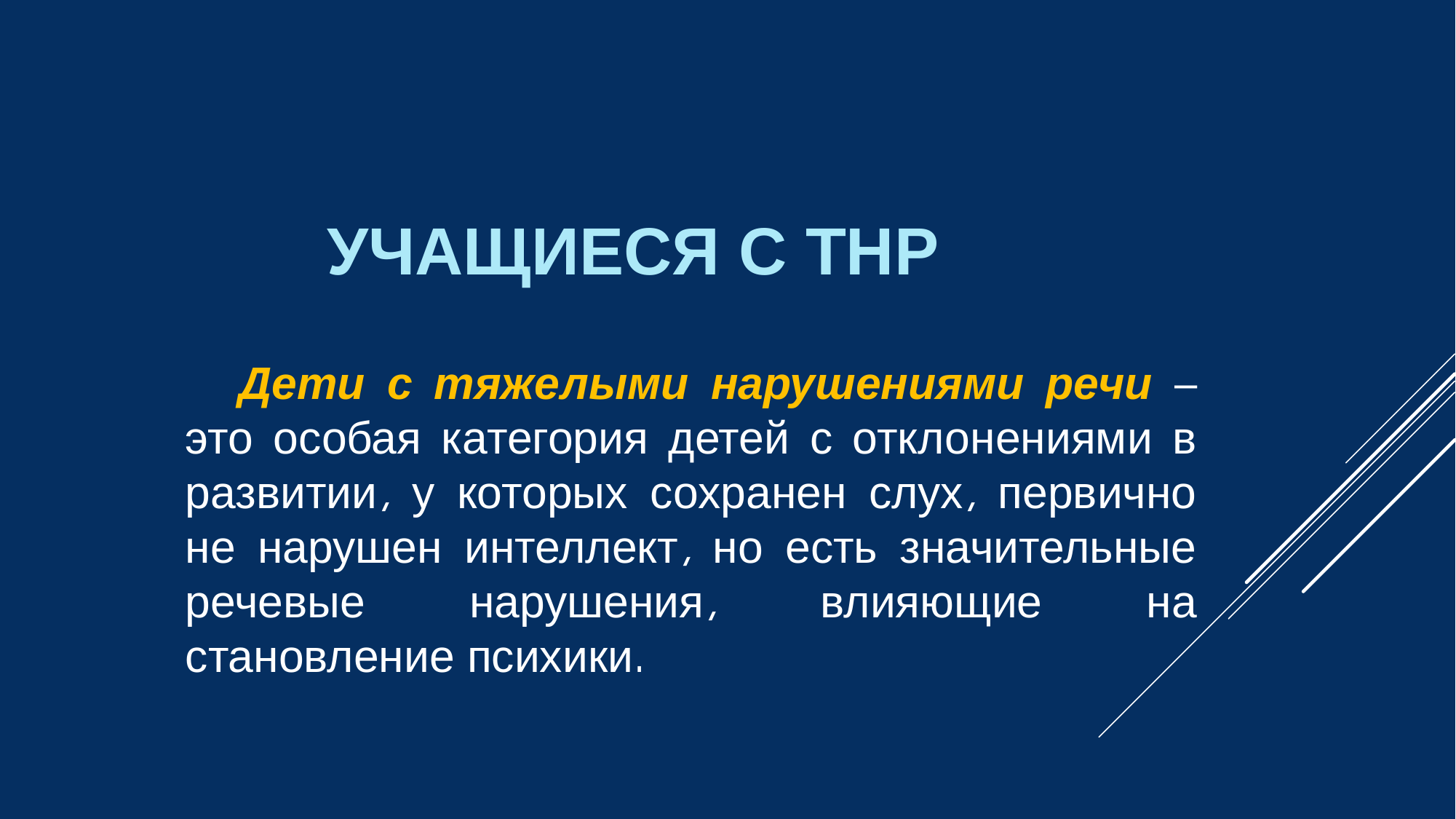

# Учащиеся с ТНР
Дети с тяжелыми нарушениями речи – это особая категория детей с отклонениями в развитии, у которых сохранен слух, первично не нарушен интеллект, но есть значительные речевые нарушения, влияющие на становление психики.